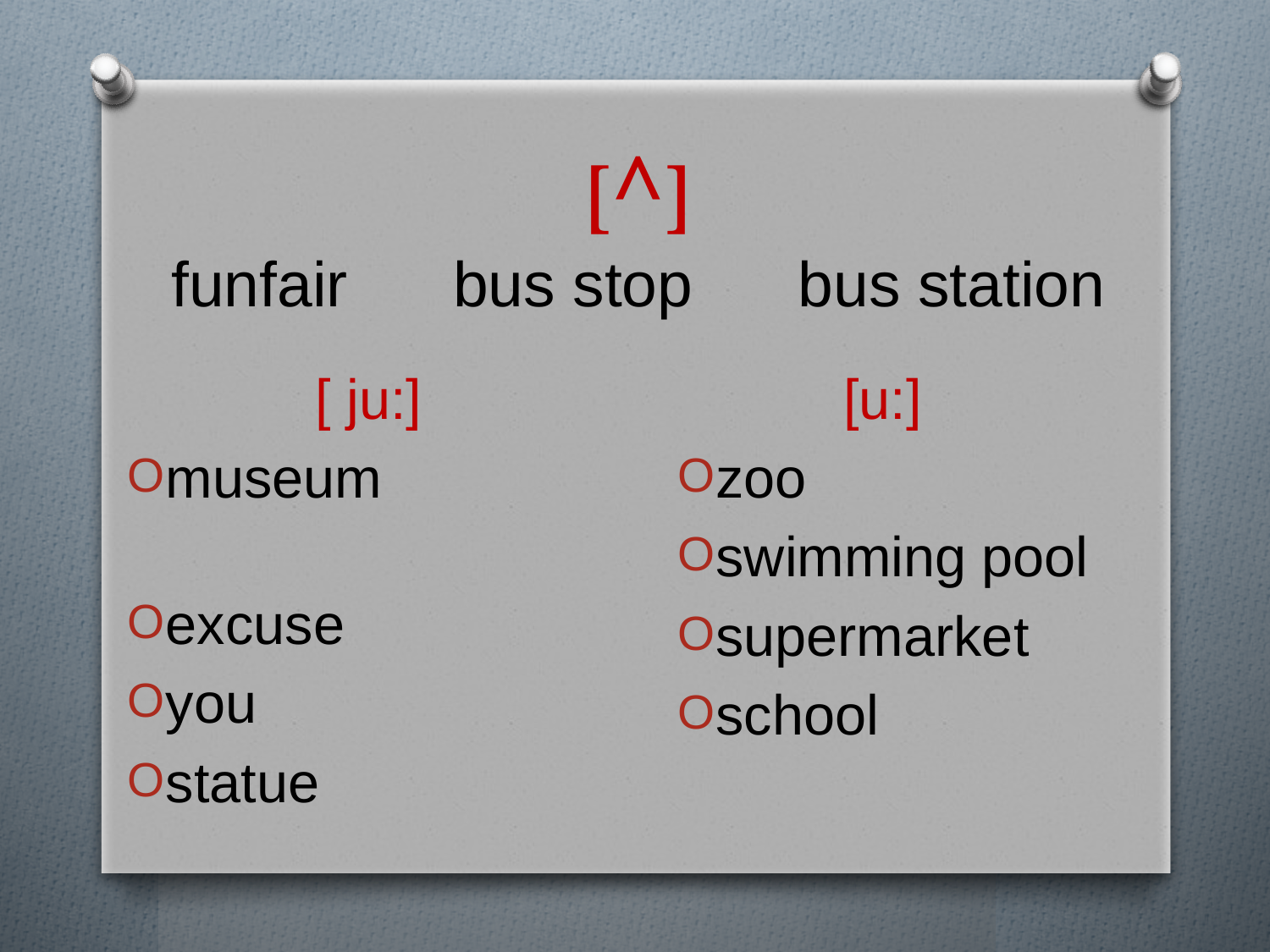

# [^] funfair      bus stop      bus station
              [u:]
zoo
swimming pool
supermarket
school
            [ ju:]
museum
excuse
you
statue